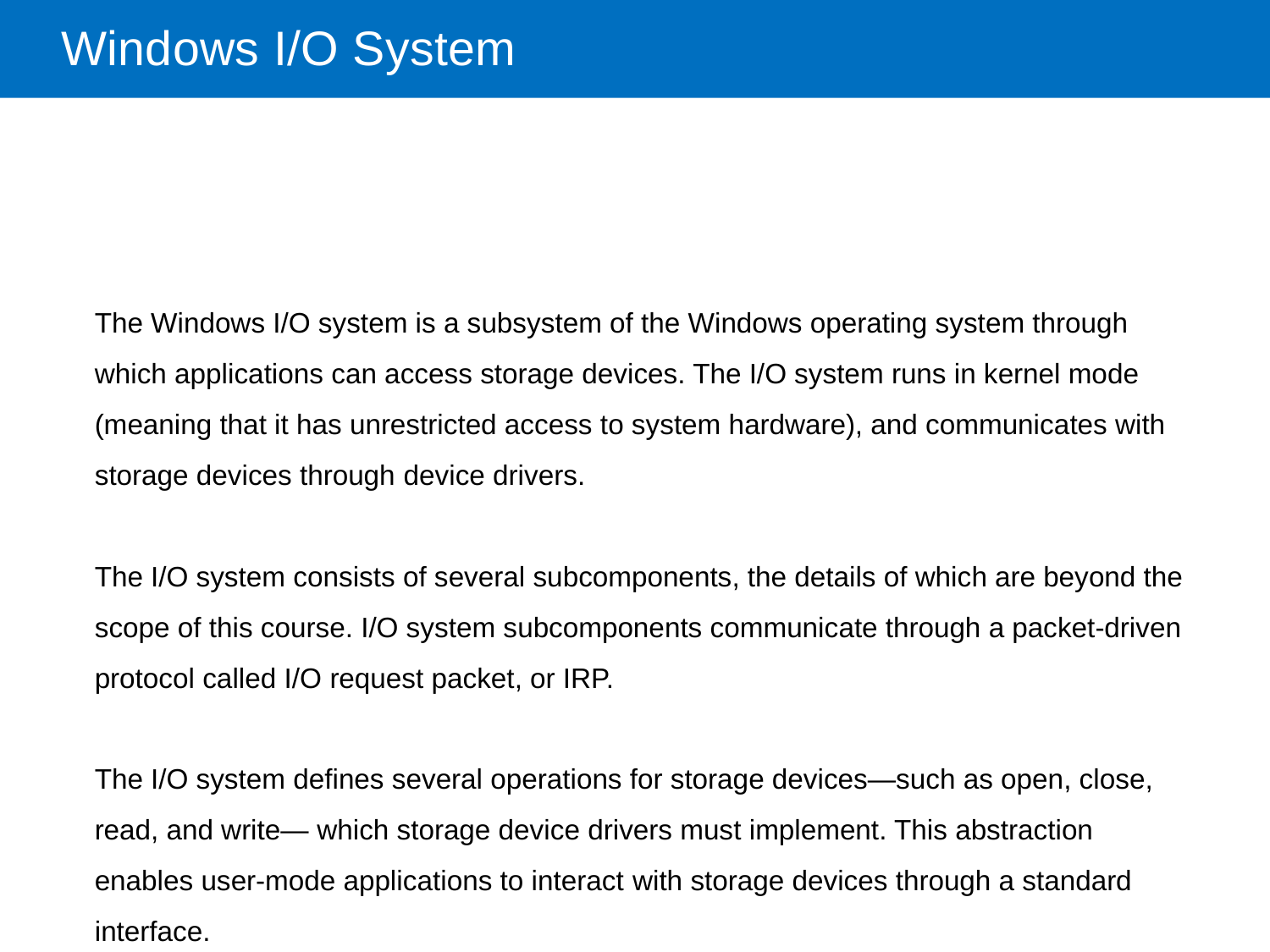

# Windows I/O System
The Windows I/O system is a subsystem of the Windows operating system through which applications can access storage devices. The I/O system runs in kernel mode (meaning that it has unrestricted access to system hardware), and communicates with storage devices through device drivers.

The I/O system consists of several subcomponents, the details of which are beyond the scope of this course. I/O system subcomponents communicate through a packet-driven protocol called I/O request packet, or IRP.

The I/O system defines several operations for storage devices—such as open, close, read, and write— which storage device drivers must implement. This abstraction enables user-mode applications to interact with storage devices through a standard interface.